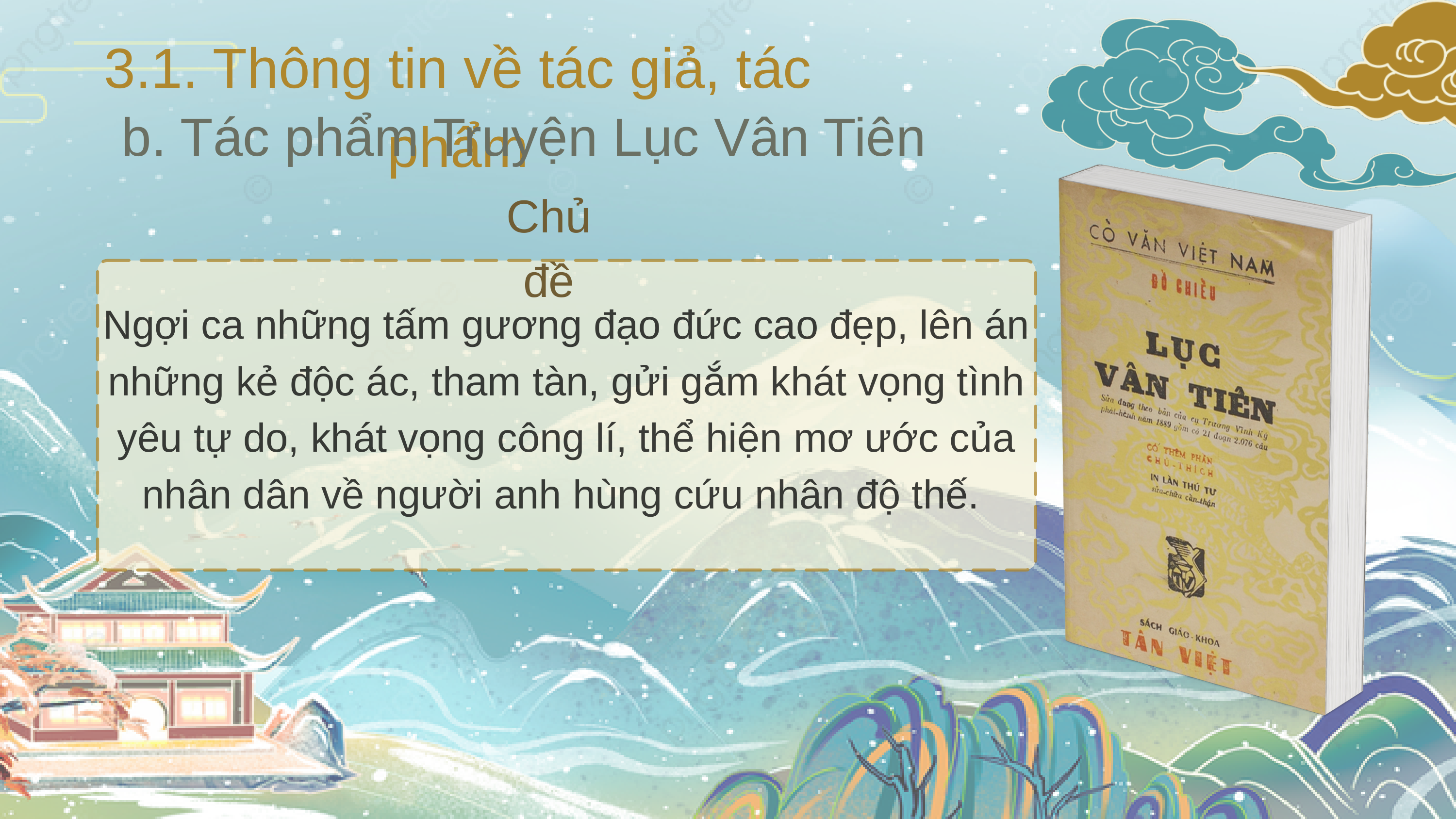

3.1. Thông tin về tác giả, tác phẩm
b. Tác phẩm Truyện Lục Vân Tiên

Chủ đề

Ngợi ca những tấm gương đạo đức cao đẹp, lên án những kẻ độc ác, tham tàn, gửi gắm khát vọng tình yêu tự do, khát vọng công lí, thể hiện mơ ước của nhân dân về người anh hùng cứu nhân độ thế.